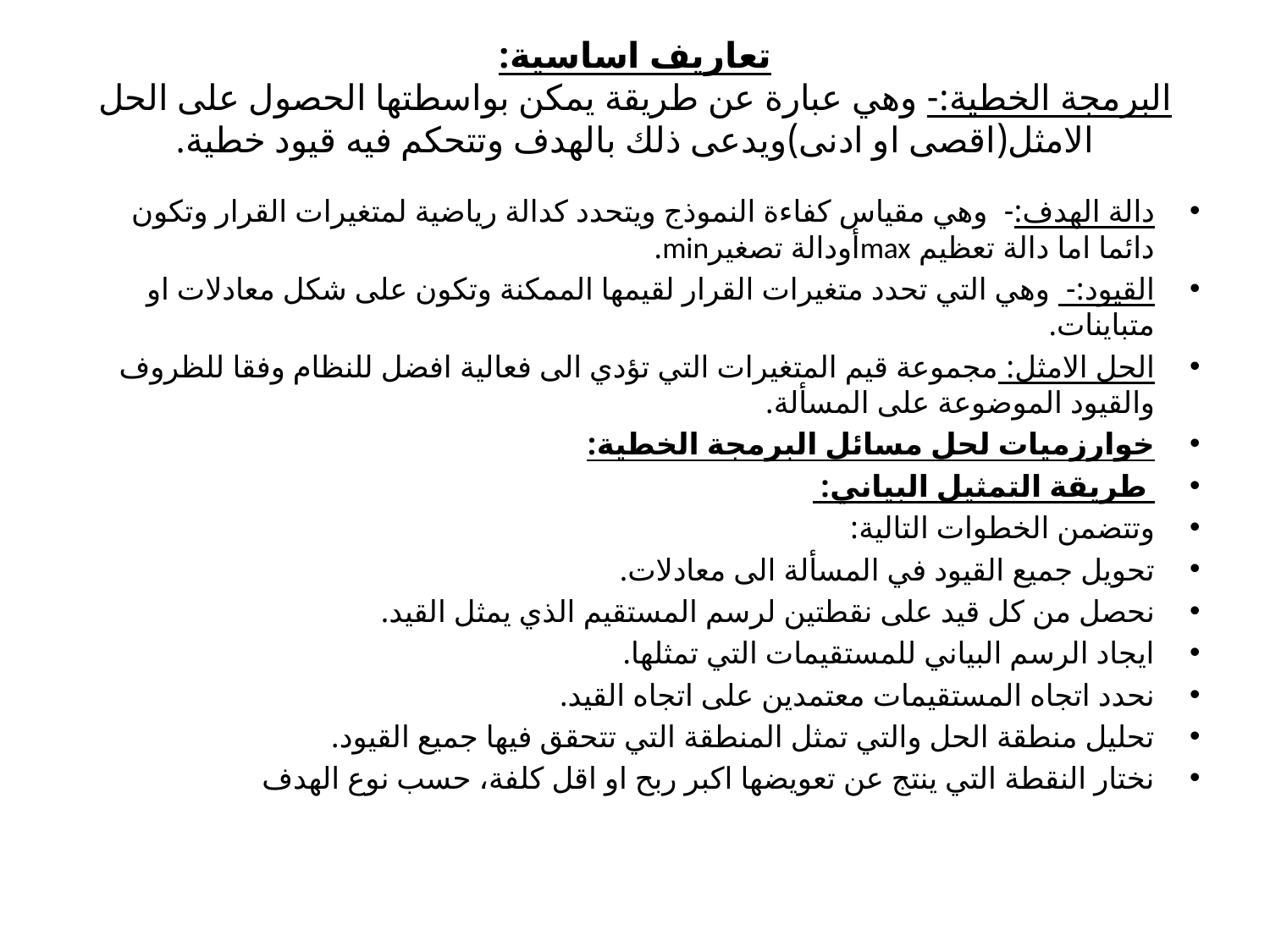

# تعاريف اساسية: البرمجة الخطية:- وهي عبارة عن طريقة يمكن بواسطتها الحصول على الحل الامثل(اقصى او ادنى)ويدعى ذلك بالهدف وتتحكم فيه قيود خطية.
دالة الهدف:-  وهي مقياس كفاءة النموذج ويتحدد كدالة رياضية لمتغيرات القرار وتكون دائما اما دالة تعظيم maxأودالة تصغيرmin.
القيود:-  وهي التي تحدد متغيرات القرار لقيمها الممكنة وتكون على شكل معادلات او متباينات.
الحل الامثل: مجموعة قيم المتغيرات التي تؤدي الى فعالية افضل للنظام وفقا للظروف والقيود الموضوعة على المسألة.
خوارزميات لحل مسائل البرمجة الخطية:
 طريقة التمثيل البياني:
وتتضمن الخطوات التالية:
تحويل جميع القيود في المسألة الى معادلات.
نحصل من كل قيد على نقطتين لرسم المستقيم الذي يمثل القيد.
ايجاد الرسم البياني للمستقيمات التي تمثلها.
نحدد اتجاه المستقيمات معتمدين على اتجاه القيد.
تحليل منطقة الحل والتي تمثل المنطقة التي تتحقق فيها جميع القيود.
نختار النقطة التي ينتج عن تعويضها اكبر ربح او اقل كلفة، حسب نوع الهدف